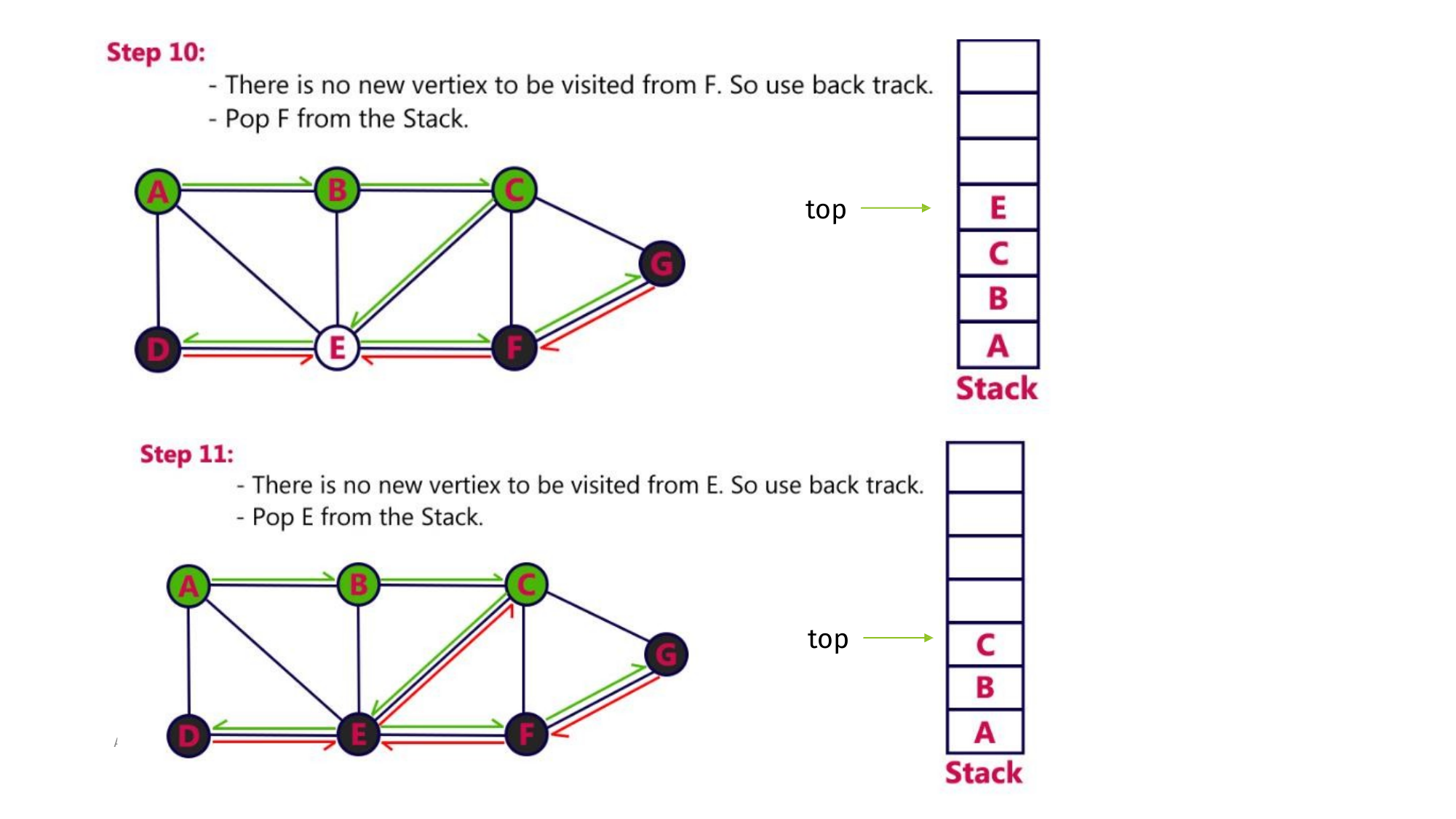

top

AMMAL ENGINEERING COLLEGE, Dept. of CSE                                                                                                                           5/28/2020

top